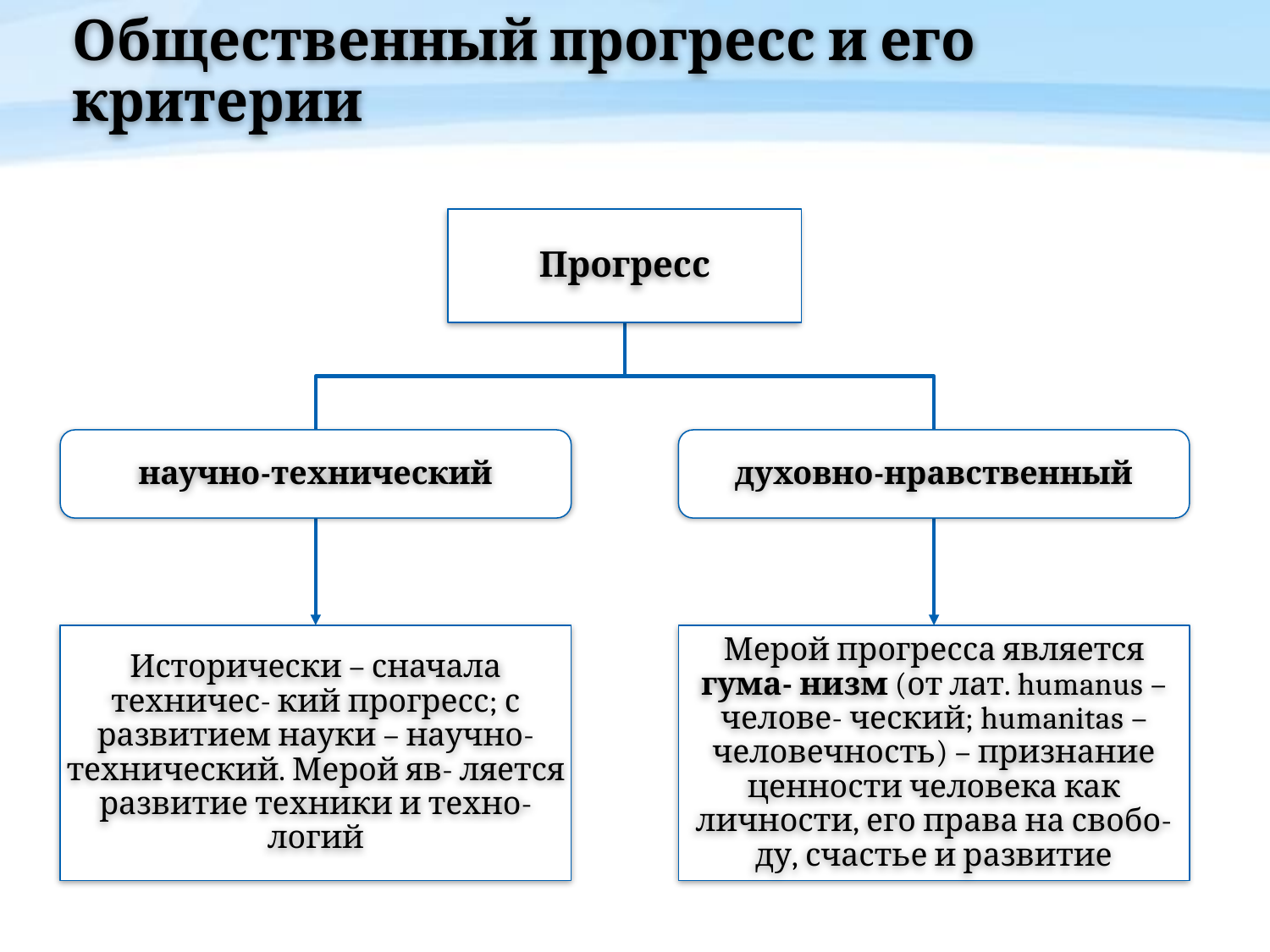

# Общественный прогресс и его критерии

Прогресс

научно-технический
духовно-нравственный

Исторически – сначала техничес- кий прогресс; с развитием науки – научно-технический. Мерой яв- ляется развитие техники и техно- логий

Мерой прогресса является гума- низм (от лат. humanus – челове- ческий; humanitas – человечность) – признание ценности человека как личности, его права на свобо- ду, счастье и развитие